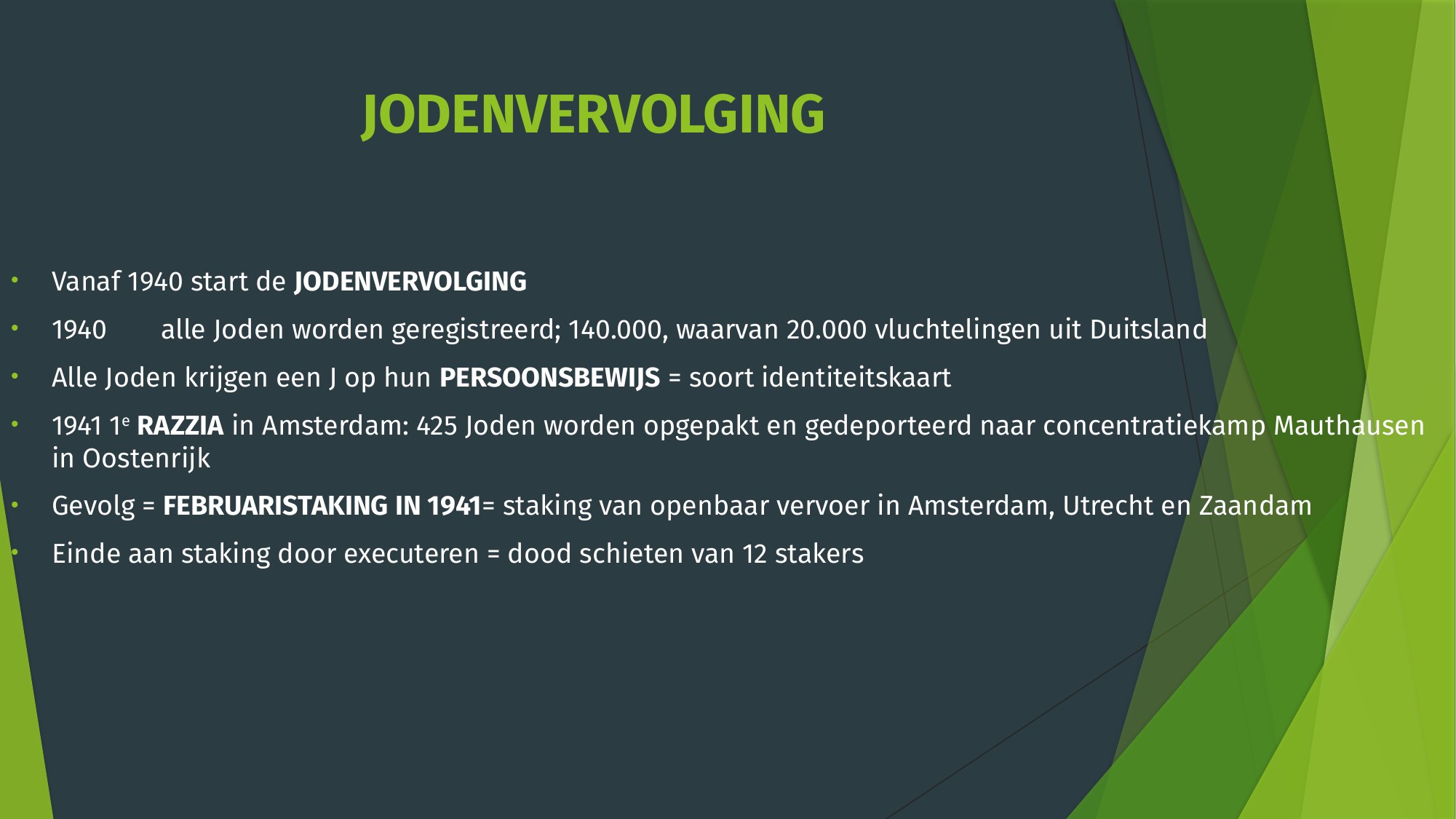

# JODENVERVOLGING
Vanaf 1940 start de JODENVERVOLGING
1940	alle Joden worden geregistreerd; 140.000, waarvan 20.000 vluchtelingen uit Duitsland
Alle Joden krijgen een J op hun PERSOONSBEWIJS = soort identiteitskaart
1941 1e RAZZIA in Amsterdam: 425 Joden worden opgepakt en gedeporteerd naar concentratiekamp Mauthausen in Oostenrijk
Gevolg = FEBRUARISTAKING IN 1941= staking van openbaar vervoer in Amsterdam, Utrecht en Zaandam
Einde aan staking door executeren = dood schieten van 12 stakers